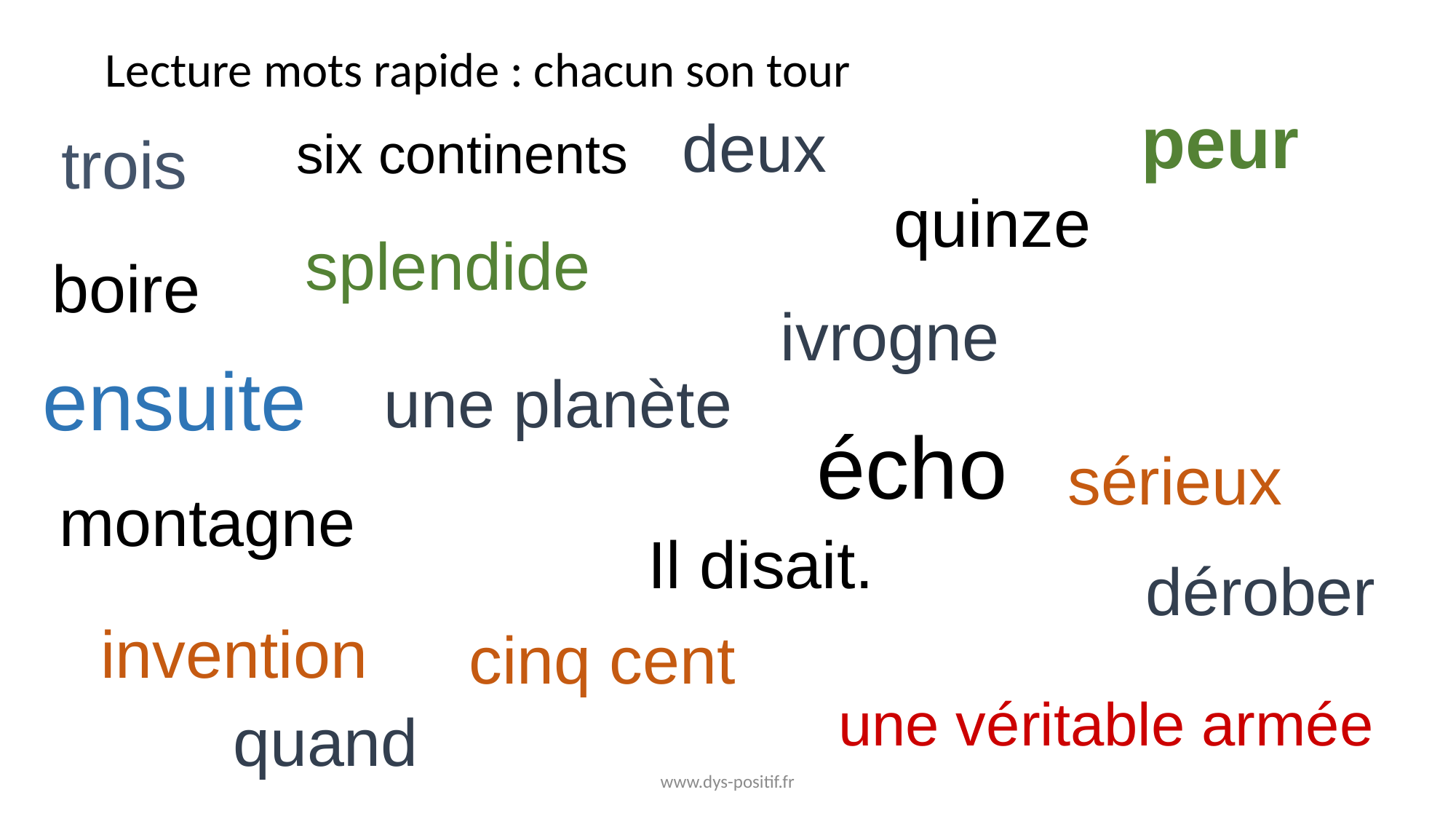

# Lecture mots rapide : chacun son tour
peur
deux
six continents
trois
quinze
splendide
boire
ivrogne
ensuite
une planète
écho
sérieux
montagne
Il disait.
dérober
invention
cinq cent
une véritable armée
quand
www.dys-positif.fr